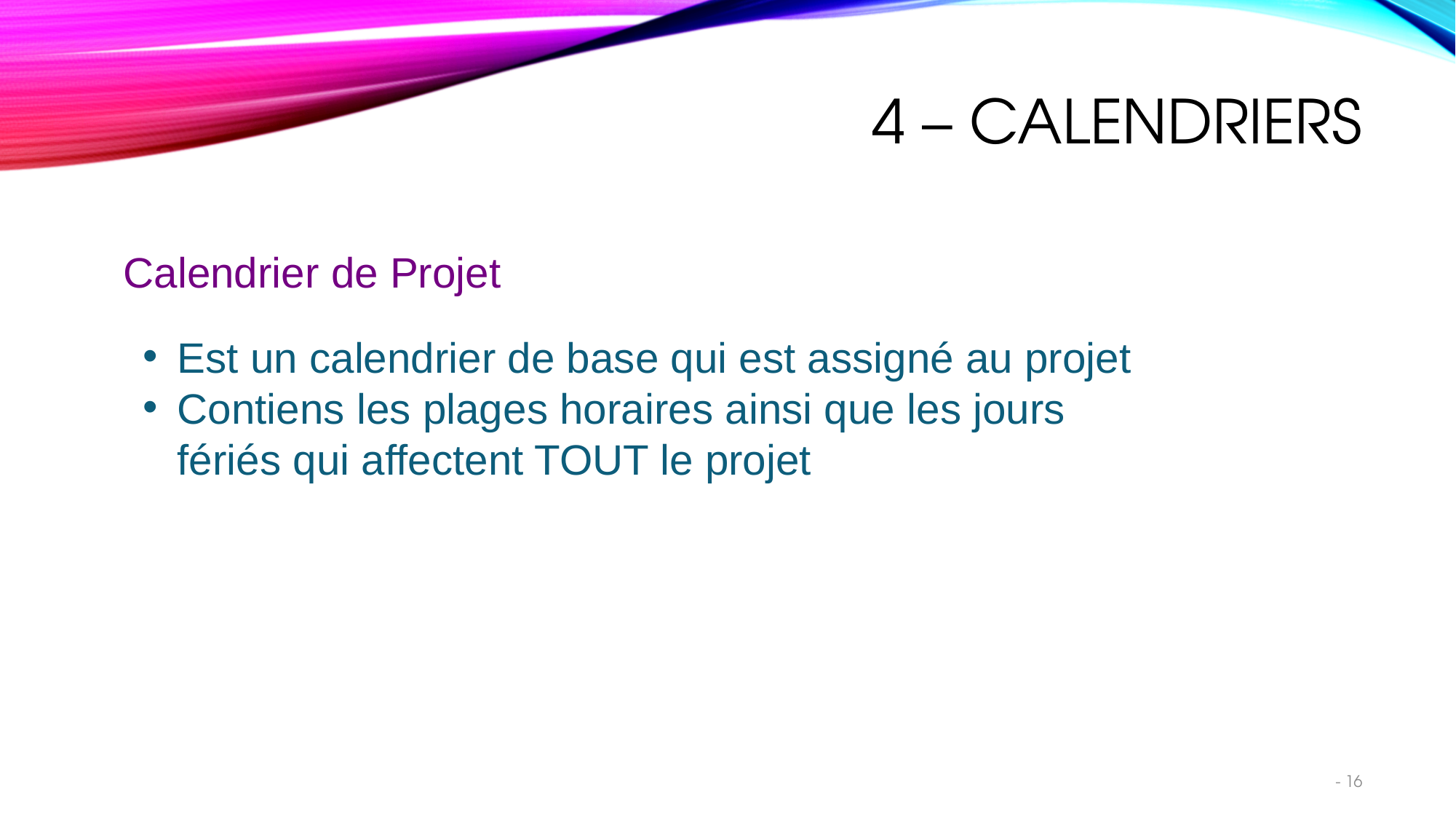

# 4 – Calendriers
Calendrier de Projet
Est un calendrier de base qui est assigné au projet
Contiens les plages horaires ainsi que les jours fériés qui affectent TOUT le projet

16